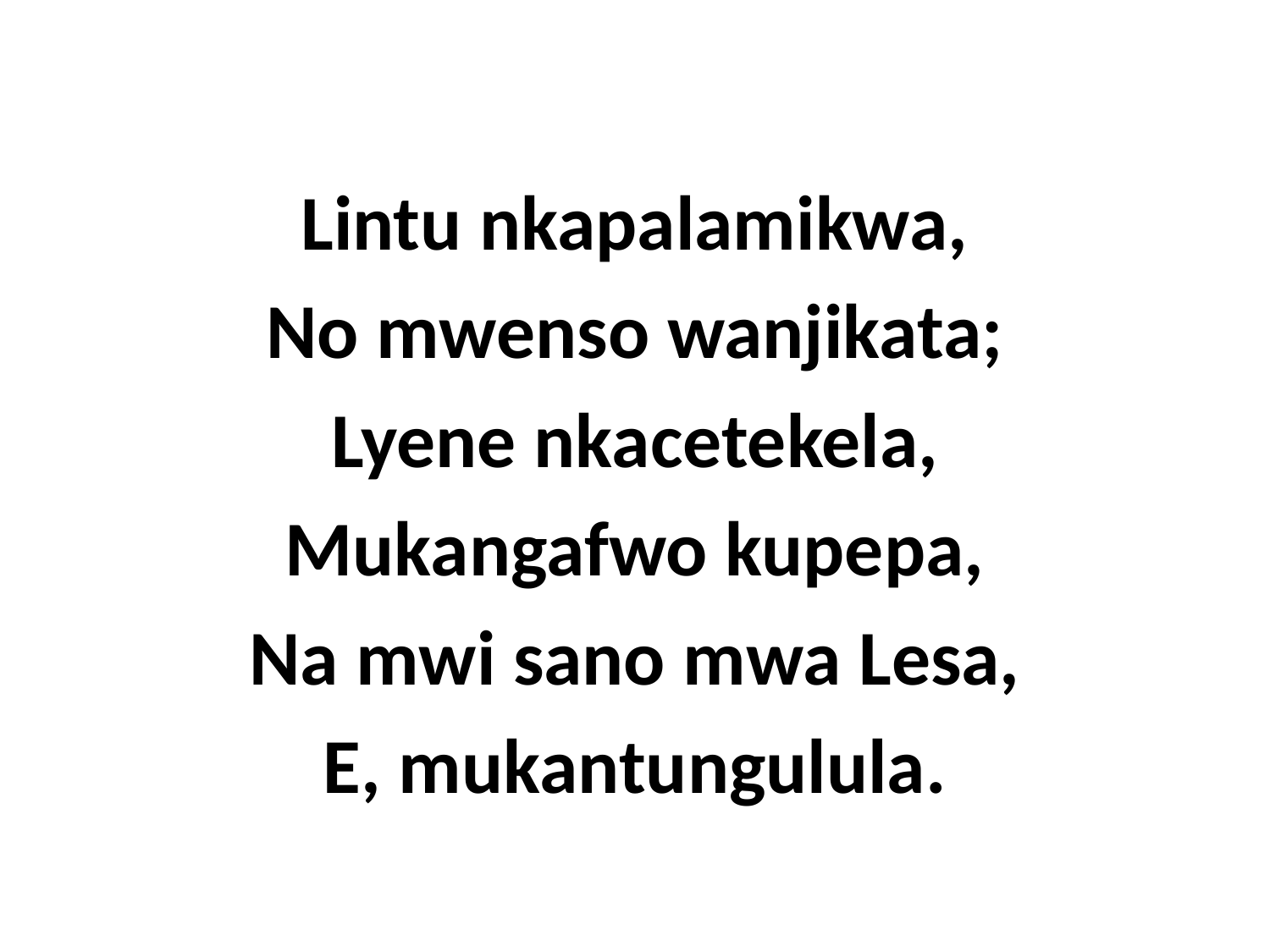

Lintu nkapalamikwa,
No mwenso wanjikata;
Lyene nkacetekela,
Mukangafwo kupepa,
Na mwi sano mwa Lesa,
E, mukantungulula.